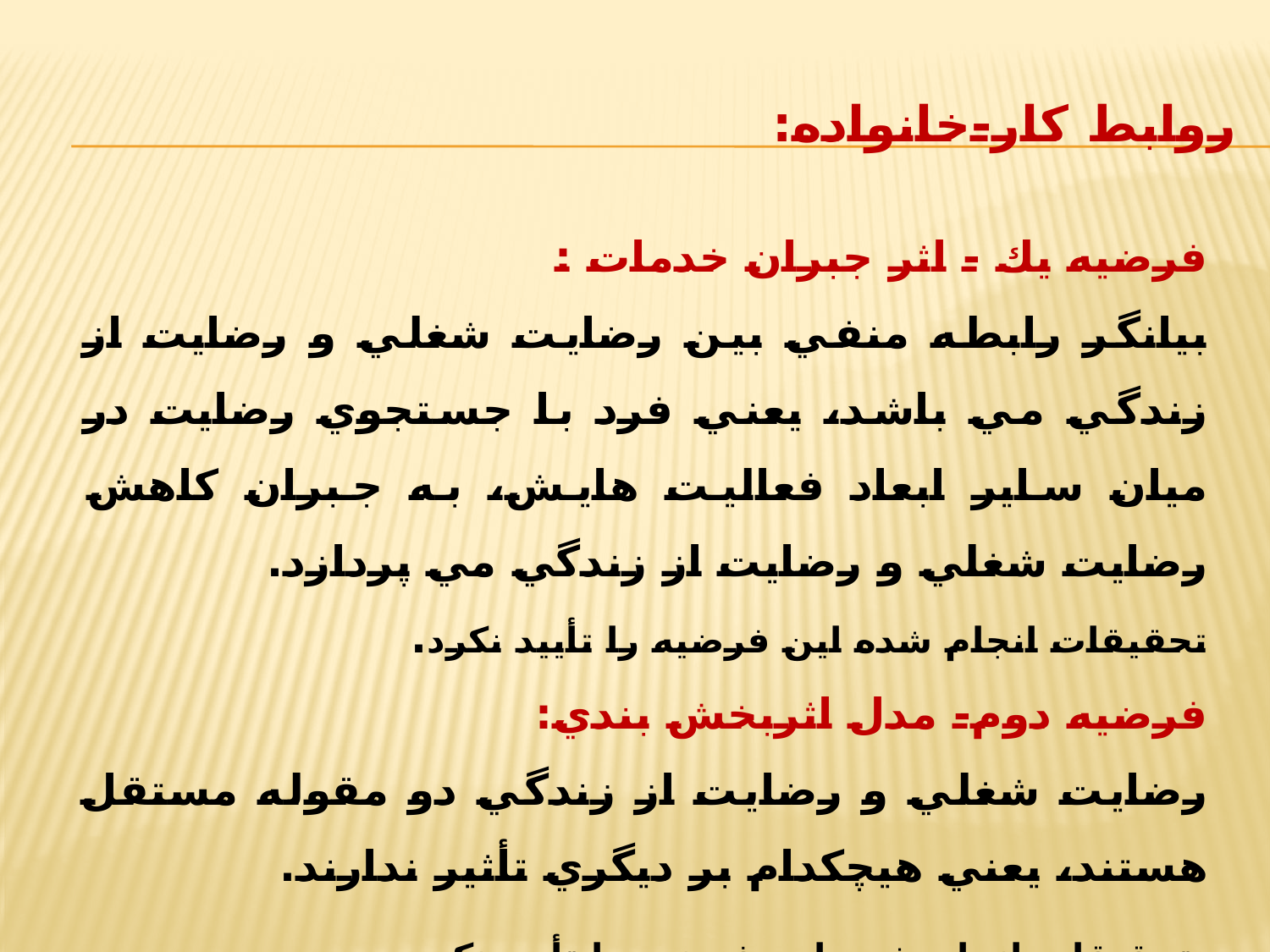

# روابط كار-خانواده:
فرضيه يك - اثر جبران خدمات :
بيانگر رابطه منفي بين رضايت شغلي و رضايت از زندگي مي باشد، يعني فرد با جستجوي رضايت در ميان ساير ابعاد فعاليت هايش، به جبران كاهش رضايت شغلي و رضايت از زندگي مي پردازد.
تحقيقات انجام شده اين فرضيه را تأييد نكرد.
فرضيه دوم- مدل اثربخش بندي:
رضايت شغلي و رضايت از زندگي دو مقوله مستقل هستند، يعني هيچكدام بر ديگري تأثير ندارند.
 تحقيقات انجام شده اين فرضيه را تأييد نكرد.